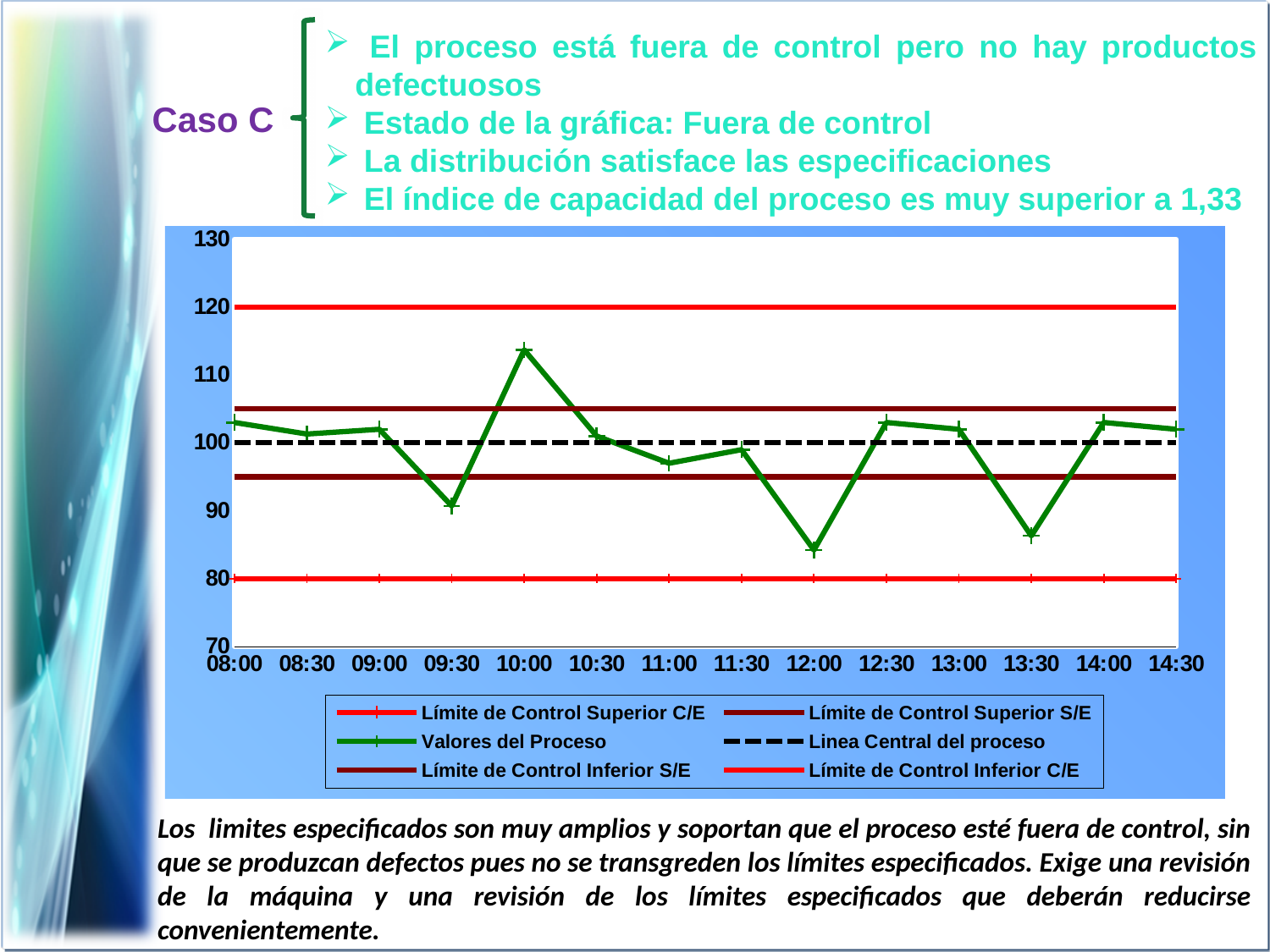

El proceso está fuera de control pero no hay productos defectuosos
 Estado de la gráfica: Fuera de control
 La distribución satisface las especificaciones
 El índice de capacidad del proceso es muy superior a 1,33
Caso C

### Chart

| Category | Límite de Control Superior C/E | Límite de Control Superior S/E | Valores del Proceso | Linea Central del proceso | Límite de Control Inferior S/E | Límite de Control Inferior C/E |
|---|---|---|---|---|---|---|
| 0.33333333333333331 | 80.0 | 95.0 | 103.0 | 100.0 | 105.0 | 120.0 |
| 0.35416666666666707 | 80.0 | 95.0 | 101.3 | 100.0 | 105.0 | 120.0 |
| 0.37500000000000033 | 80.0 | 95.0 | 102.0 | 100.0 | 105.0 | 120.0 |
| 0.39583333333333331 | 80.0 | 95.0 | 90.7 | 100.0 | 105.0 | 120.0 |
| 0.41666666666666707 | 80.0 | 95.0 | 113.7 | 100.0 | 105.0 | 120.0 |
| 0.43750000000000033 | 80.0 | 95.0 | 101.0 | 100.0 | 105.0 | 120.0 |
| 0.45833333333333326 | 80.0 | 95.0 | 97.0 | 100.0 | 105.0 | 120.0 |
| 0.47916666666666707 | 80.0 | 95.0 | 99.0 | 100.0 | 105.0 | 120.0 |
| 0.5 | 80.0 | 95.0 | 84.2 | 100.0 | 105.0 | 120.0 |
| 0.5208333333333337 | 80.0 | 95.0 | 103.0 | 100.0 | 105.0 | 120.0 |
| 0.54166666666666652 | 80.0 | 95.0 | 102.0 | 100.0 | 105.0 | 120.0 |
| 0.5625 | 80.0 | 95.0 | 86.3 | 100.0 | 105.0 | 120.0 |
| 0.58333333333333337 | 80.0 | 95.0 | 103.0 | 100.0 | 105.0 | 120.0 |
| 0.60416666666666652 | 80.0 | 95.0 | 102.0 | 100.0 | 105.0 | 120.0 |
Los  limites especificados son muy amplios y soportan que el proceso esté fuera de control, sin que se produzcan defectos pues no se transgreden los límites especificados. Exige una revisión de la máquina y una revisión de los límites especificados que deberán reducirse convenientemente.